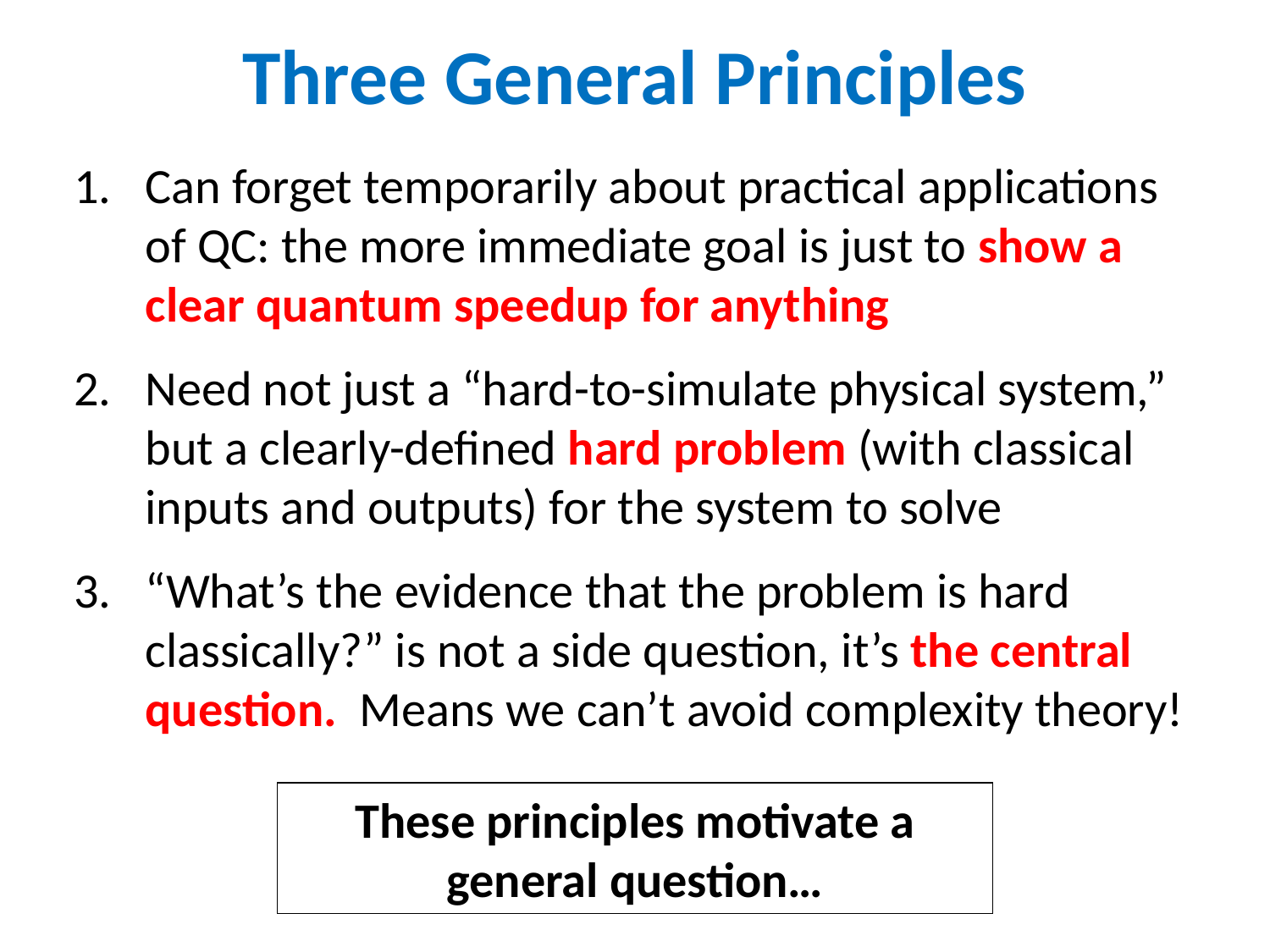

Three General Principles
Can forget temporarily about practical applications of QC: the more immediate goal is just to show a clear quantum speedup for anything
Need not just a “hard-to-simulate physical system,” but a clearly-defined hard problem (with classical inputs and outputs) for the system to solve
“What’s the evidence that the problem is hard classically?” is not a side question, it’s the central question.  Means we can’t avoid complexity theory!
These principles motivate a general question…